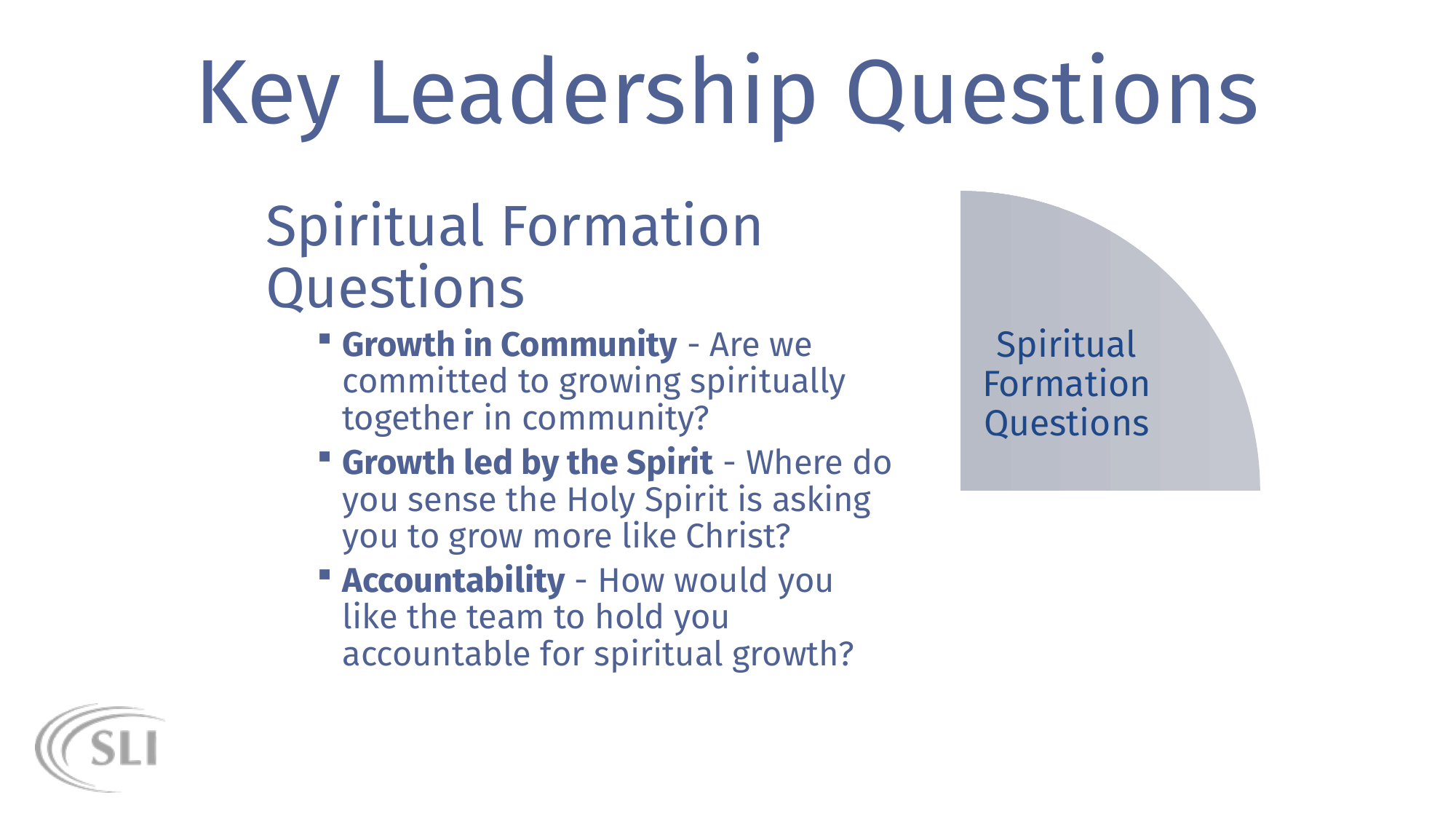

# Key Leadership Questions
Spiritual Formation Questions
Growth in Community - Are we committed to growing spiritually together in community?
Growth led by the Spirit - Where do you sense the Holy Spirit is asking you to grow more like Christ?
Accountability - How would you like the team to hold you accountable for spiritual growth?

Spiritual Formation Questions